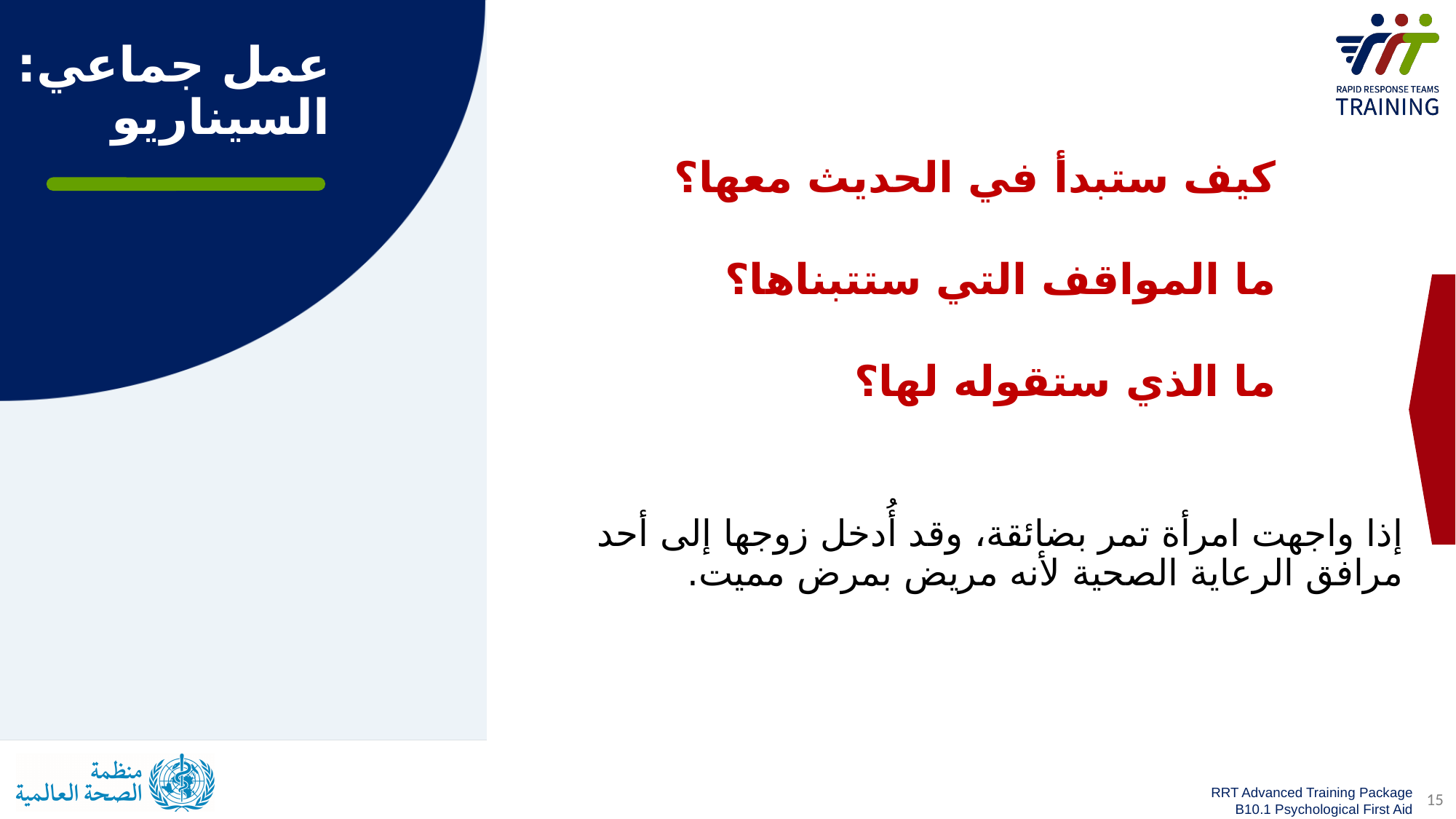

عمل جماعي:
السيناريو
# كيف ستبدأ في الحديث معها؟ ما المواقف التي ستتبناها؟ ما الذي ستقوله لها؟
إذا واجهت امرأة تمر بضائقة، وقد أُدخل زوجها إلى أحد مرافق الرعاية الصحية لأنه مريض بمرض مميت.